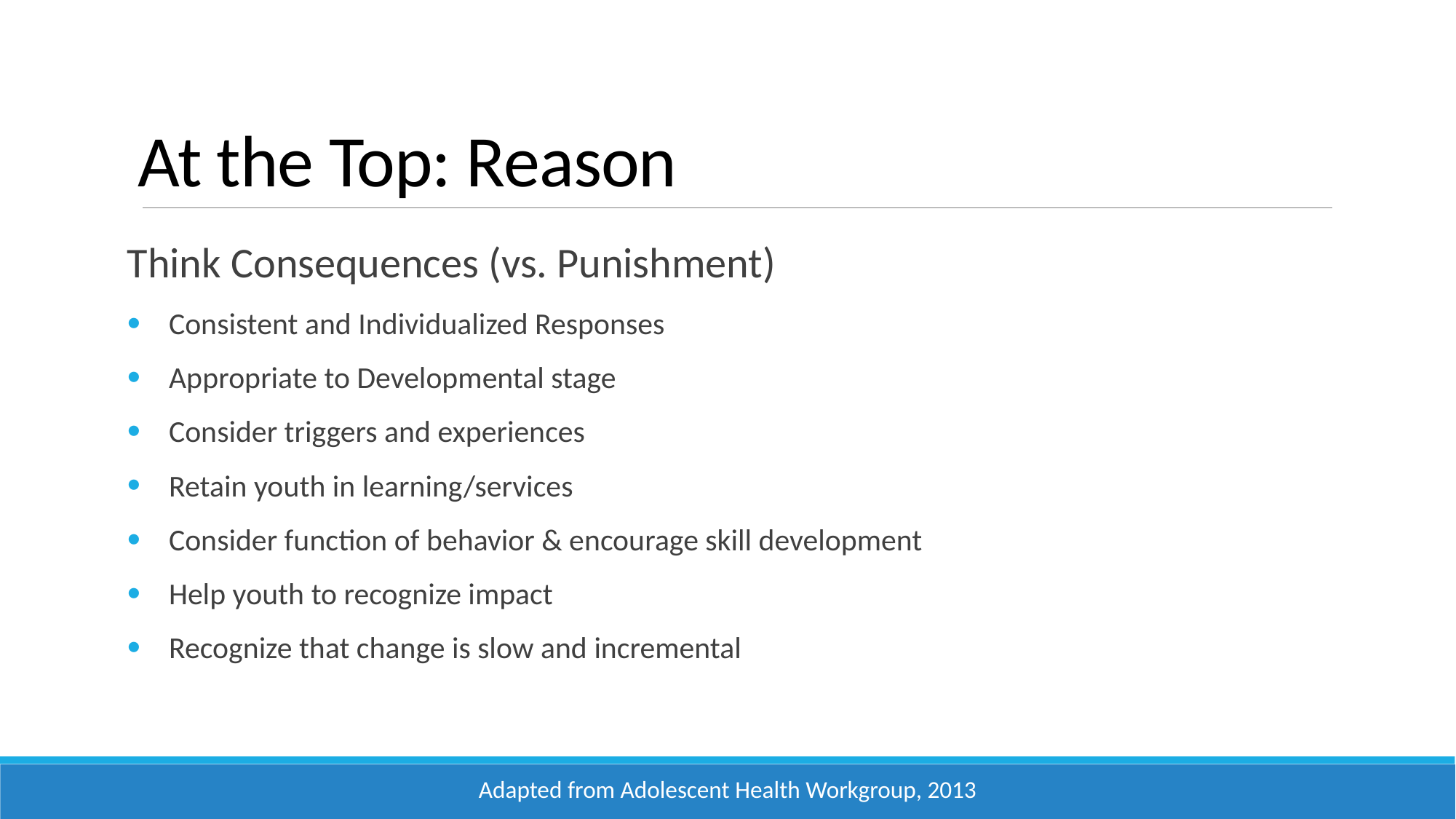

# At the Top: Reason
Think Consequences (vs. Punishment)
Consistent and Individualized Responses
Appropriate to Developmental stage
Consider triggers and experiences
Retain youth in learning/services
Consider function of behavior & encourage skill development
Help youth to recognize impact
Recognize that change is slow and incremental
Adapted from Adolescent Health Workgroup, 2013